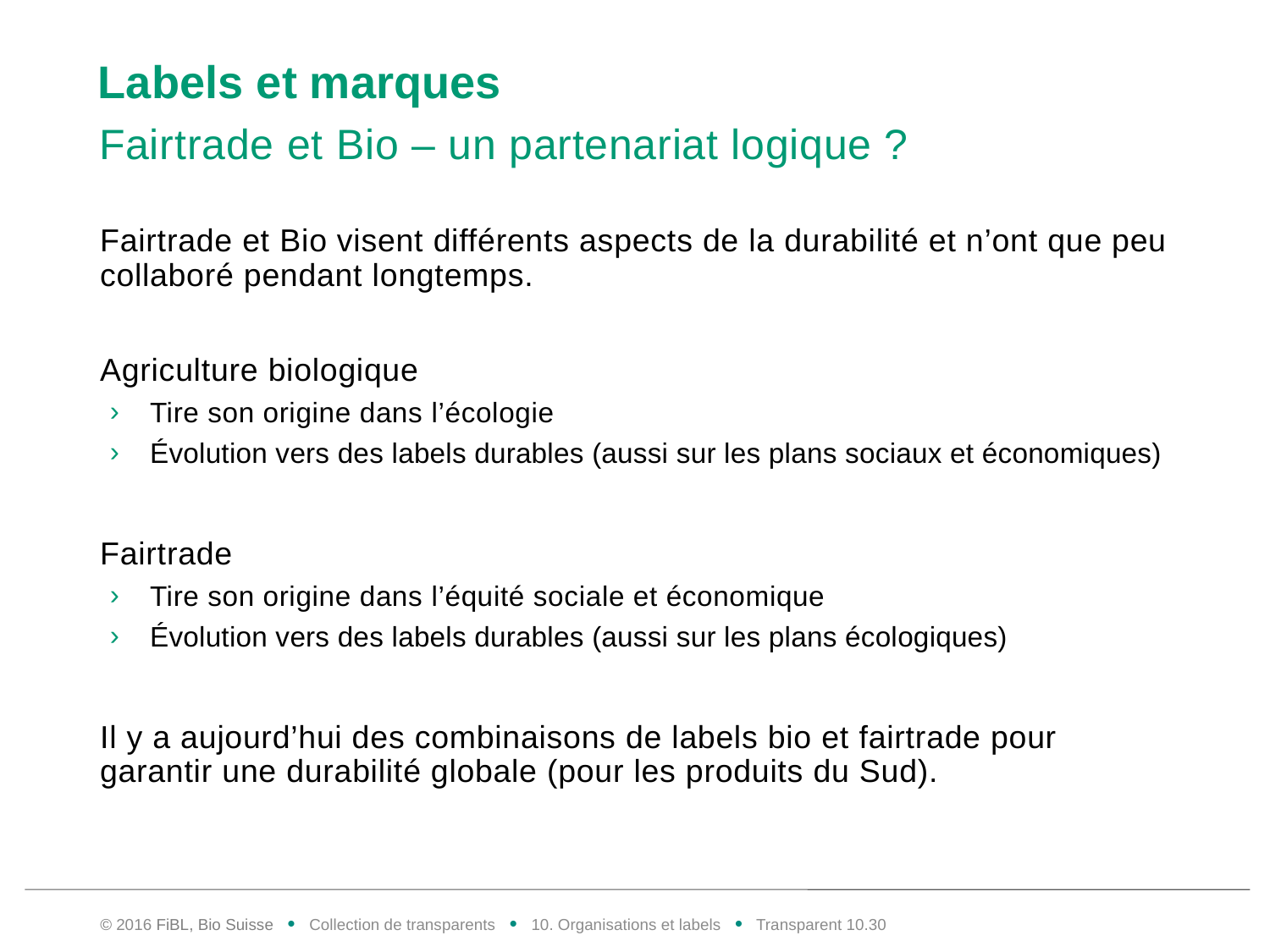

# Labels et marques
Fairtrade et Bio – un partenariat logique ?
Fairtrade et Bio visent différents aspects de la durabilité et n’ont que peu collaboré pendant longtemps.

Agriculture biologique
Tire son origine dans l’écologie
Évolution vers des labels durables (aussi sur les plans sociaux et économiques)

Fairtrade
Tire son origine dans l’équité sociale et économique
Évolution vers des labels durables (aussi sur les plans écologiques)

Il y a aujourd’hui des combinaisons de labels bio et fairtrade pour garantir une durabilité globale (pour les produits du Sud).

© 2016 FiBL, Bio Suisse   •   Collection de transparents   •   10. Organisations et labels   •   Transparent 10.30